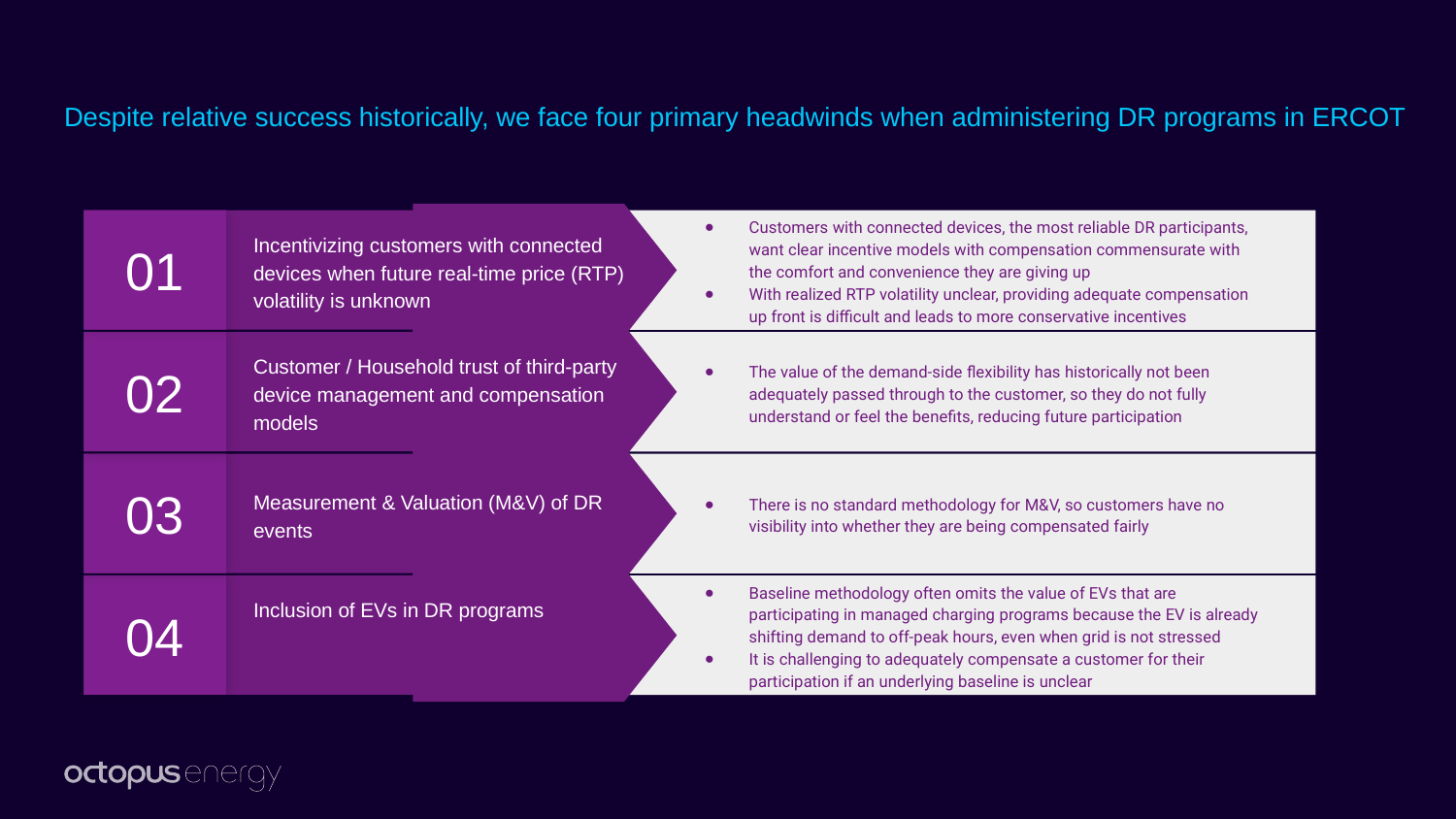

# Despite relative success historically, we face four primary headwinds when administering DR programs in ERCOT

01

Customers with connected devices, the most reliable DR participants, want clear incentive models with compensation commensurate with the comfort and convenience they are giving up
With realized RTP volatility unclear, providing adequate compensation up front is difficult and leads to more conservative incentives
Incentivizing customers with connected devices when future real-time price (RTP) volatility is unknown

02

The value of the demand-side flexibility has historically not been adequately passed through to the customer, so they do not fully understand or feel the benefits, reducing future participation
Customer / Household trust of third-party device management and compensation models

03

There is no standard methodology for M&V, so customers have no visibility into whether they are being compensated fairly
Measurement & Valuation (M&V) of DR events

04

Baseline methodology often omits the value of EVs that are participating in managed charging programs because the EV is already shifting demand to off-peak hours, even when grid is not stressed
It is challenging to adequately compensate a customer for their  participation if an underlying baseline is unclear
Inclusion of EVs in DR programs